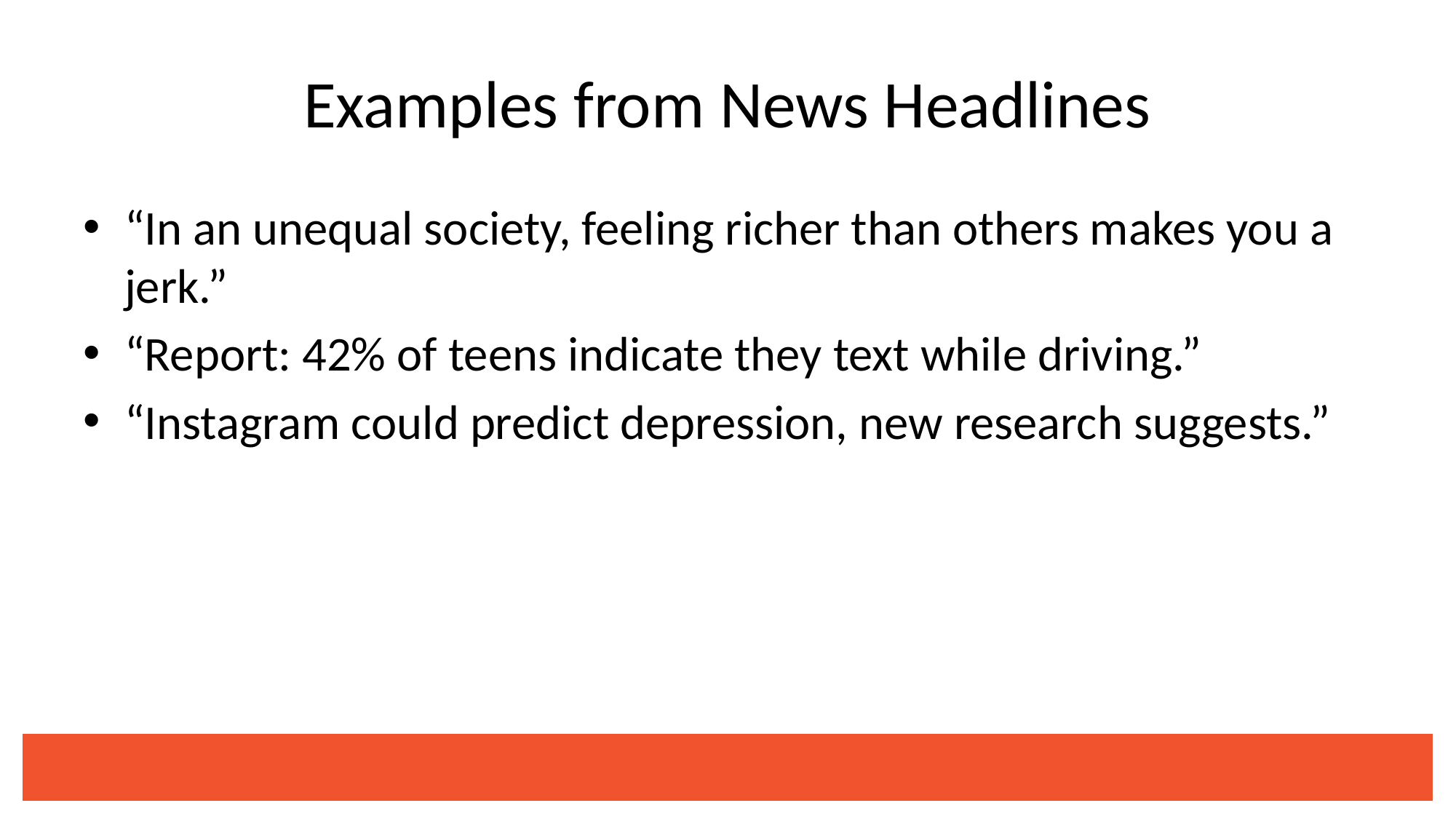

# Examples from News Headlines
“In an unequal society, feeling richer than others makes you a jerk.”
“Report: 42% of teens indicate they text while driving.”
“Instagram could predict depression, new research suggests.”